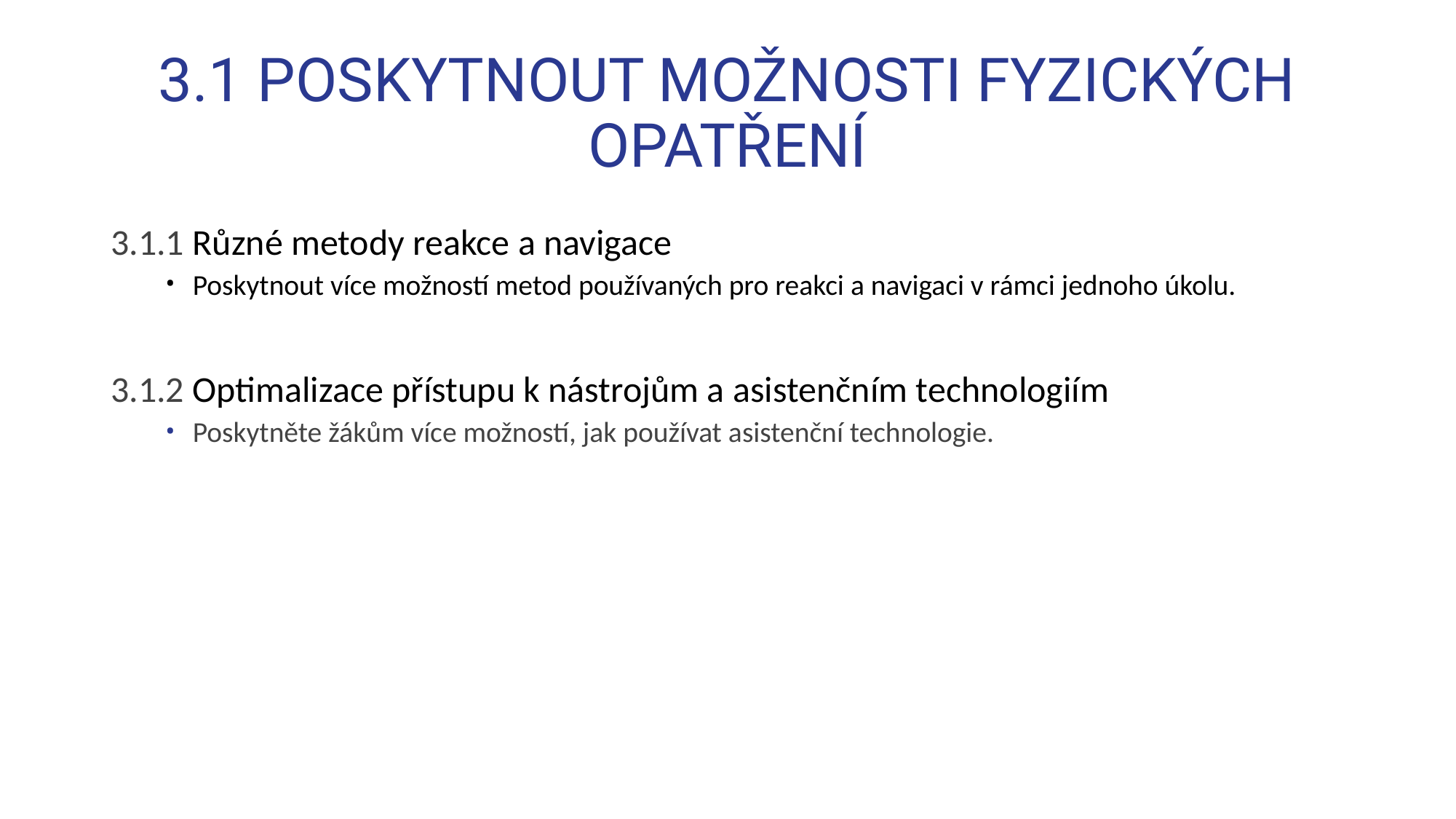

# 3.1 POSKYTNOUT MOŽNOSTI FYZICKÝCH OPATŘENÍ
3.1.1 Různé metody reakce a navigace
Poskytnout více možností metod používaných pro reakci a navigaci v rámci jednoho úkolu.

3.1.2 Optimalizace přístupu k nástrojům a asistenčním technologiím
Poskytněte žákům více možností, jak používat asistenční technologie.